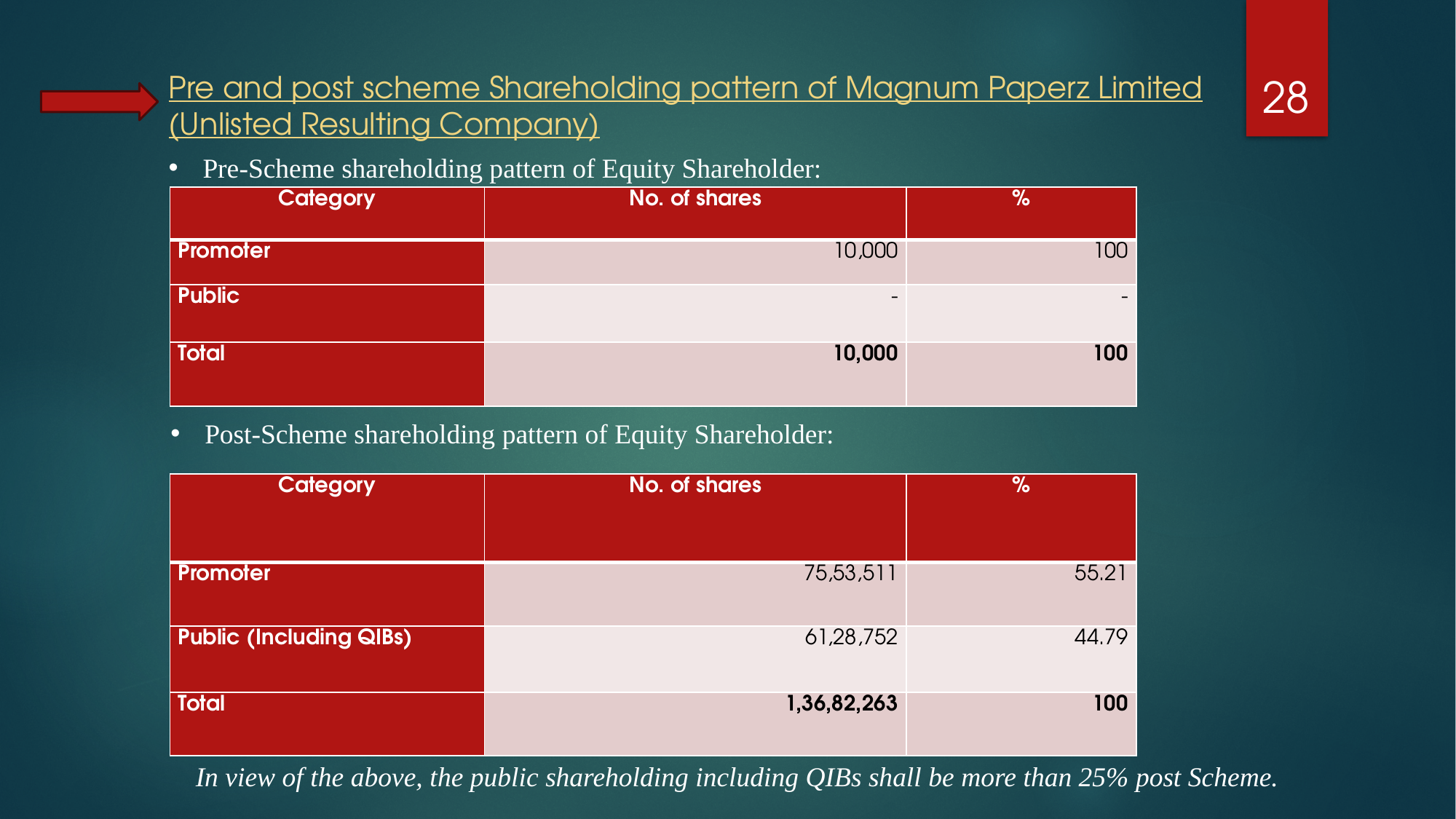

28
Pre and post scheme Shareholding pattern of Magnum Paperz Limited (Unlisted Resulting Company)

Pre-Scheme shareholding pattern of Equity Shareholder:
| Category | No. of shares | % |
| --- | --- | --- |
| Promoter | 10,000 | 100 |
| Public | - | - |
| Total | 10,000 | 100 |
Post-Scheme shareholding pattern of Equity Shareholder:
| Category | No. of shares | % |
| --- | --- | --- |
| Promoter | 75,53,511 | 55.21 |
| Public (Including QIBs) | 61,28,752 | 44.79 |
| Total | 1,36,82,263 | 100 |
In view of the above, the public shareholding including QIBs shall be more than 25% post Scheme.